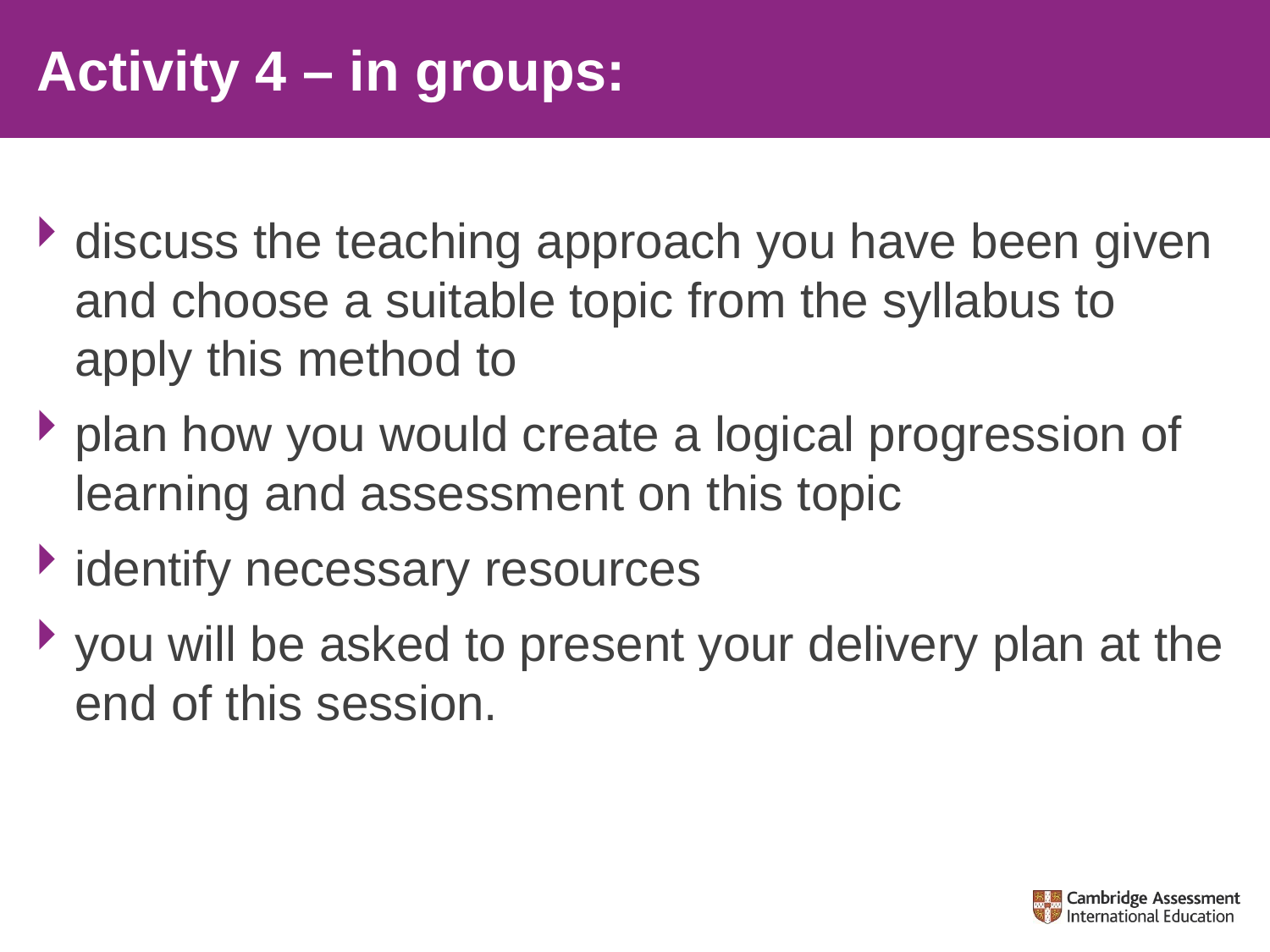

# Activity 4 – in groups:
discuss the teaching approach you have been given and choose a suitable topic from the syllabus to apply this method to
plan how you would create a logical progression of learning and assessment on this topic
identify necessary resources
you will be asked to present your delivery plan at the end of this session.